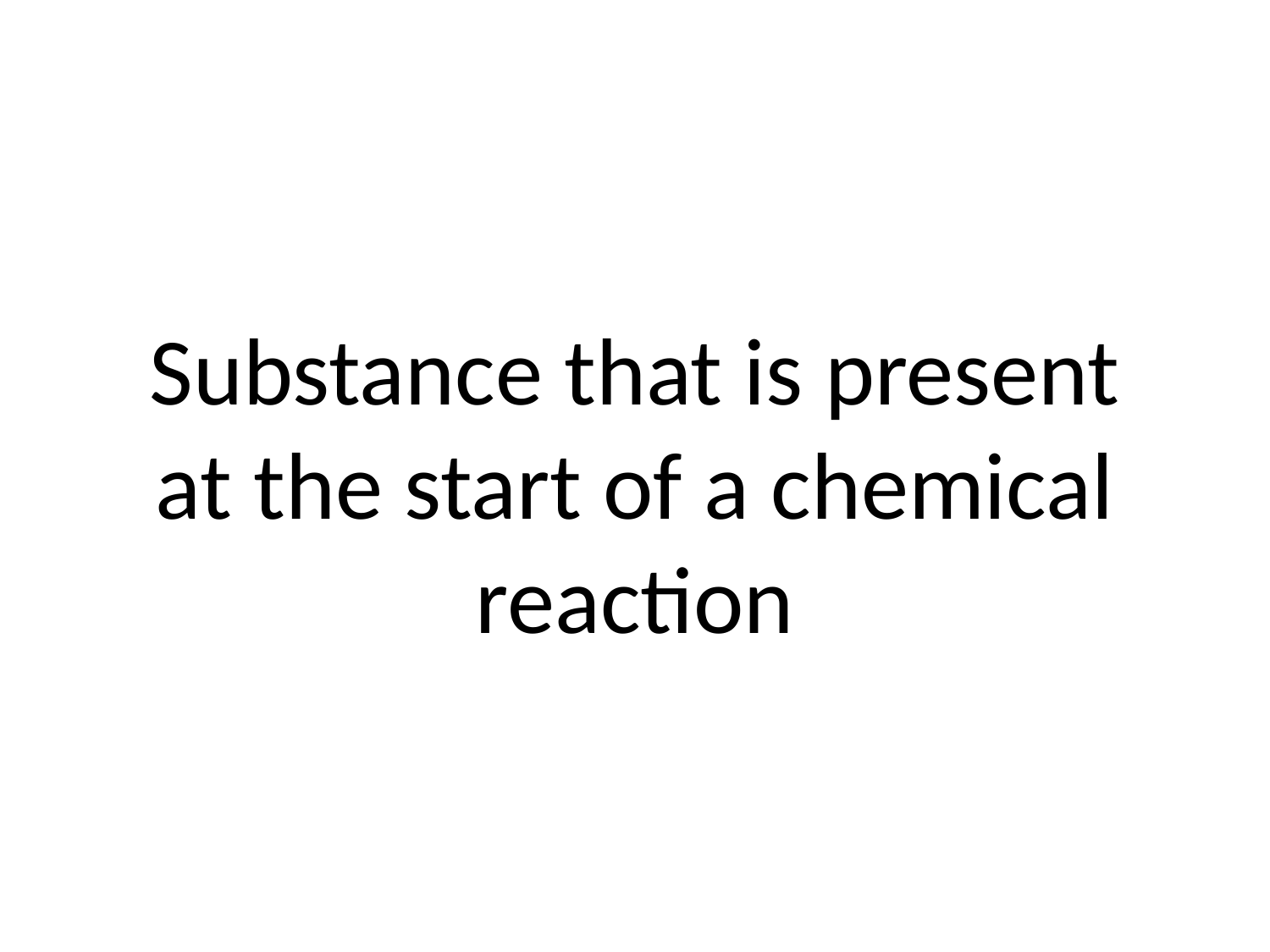

# Substance that is present at the start of a chemical reaction